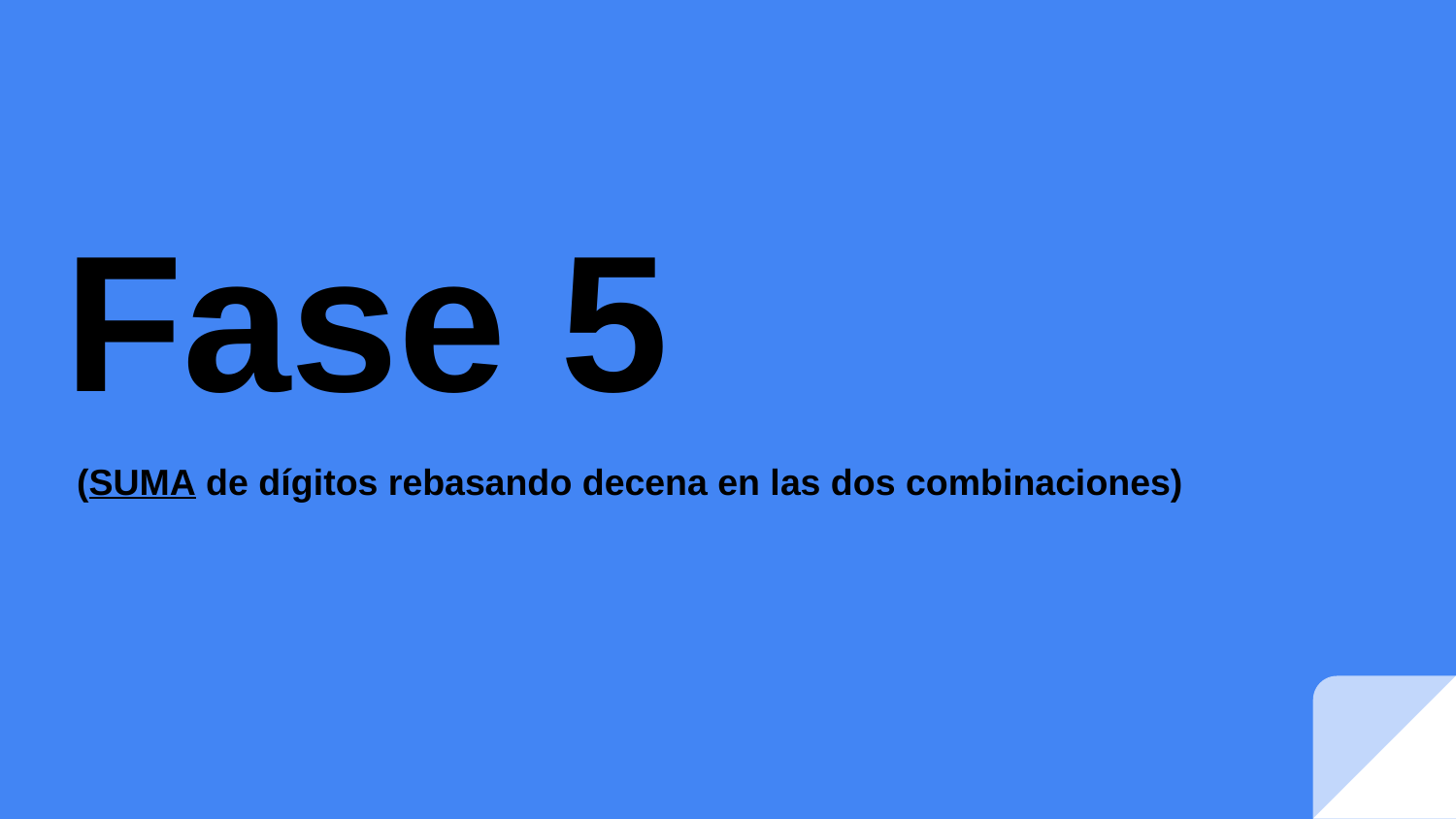

# Fase 5
(SUMA de dígitos rebasando decena en las dos combinaciones)